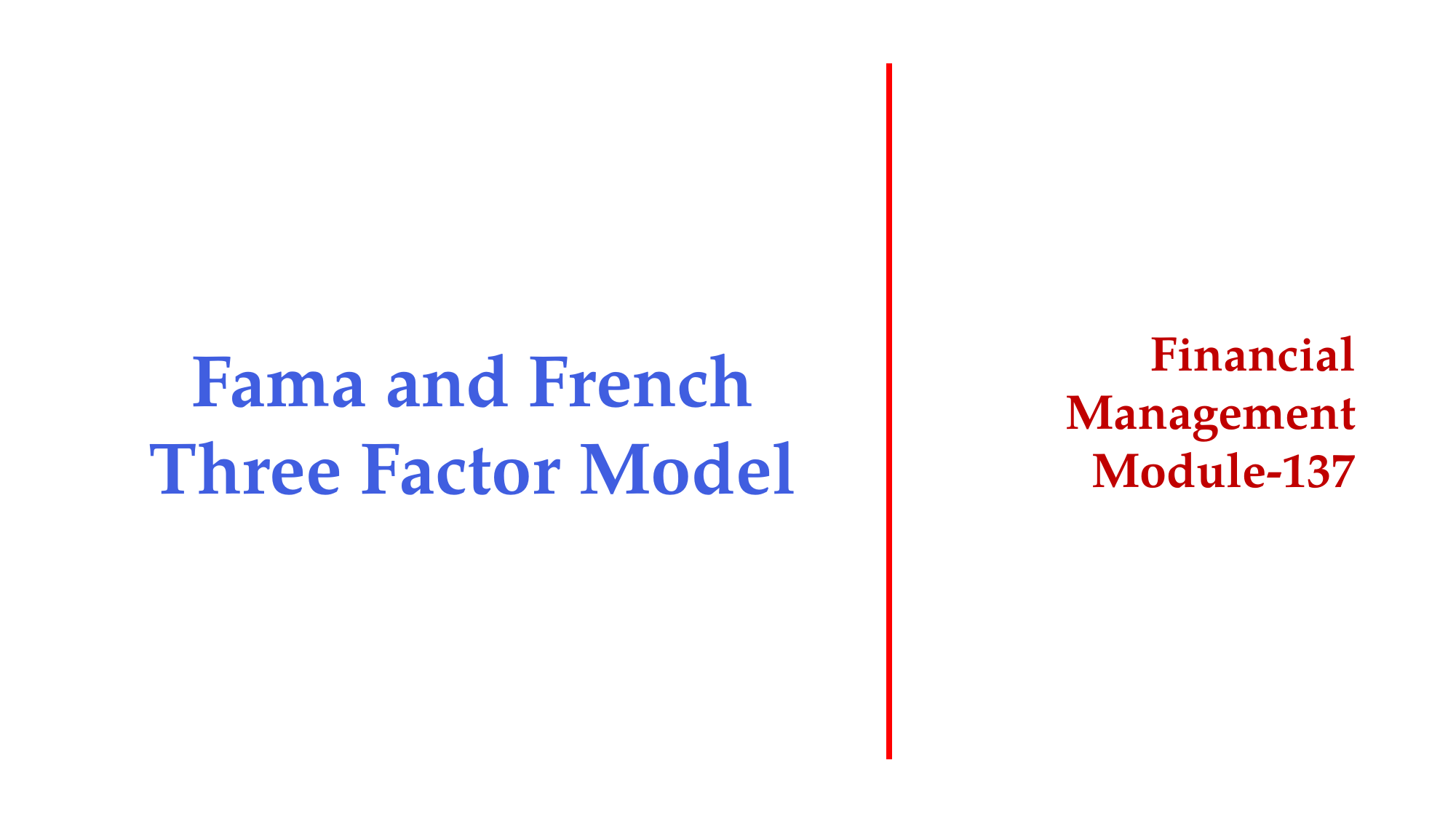

Fama and French Three Factor Model
Financial Management
Module-137